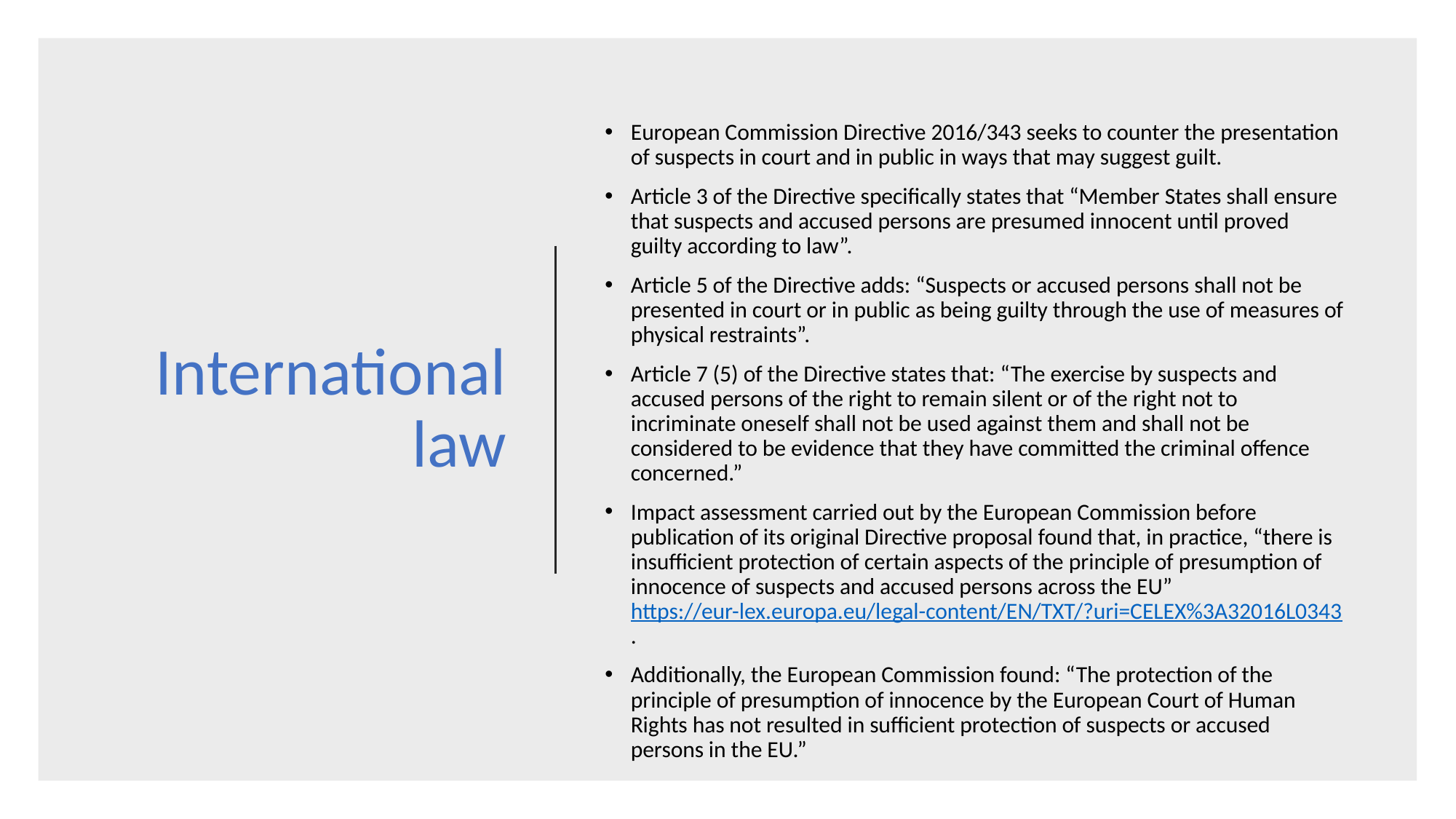

European Commission Directive 2016/343 seeks to counter the presentation of suspects in court and in public in ways that may suggest guilt.
Article 3 of the Directive specifically states that “Member States shall ensure that suspects and accused persons are presumed innocent until proved guilty according to law”.
Article 5 of the Directive adds: “Suspects or accused persons shall not be presented in court or in public as being guilty through the use of measures of physical restraints”.
Article 7 (5) of the Directive states that: “The exercise by suspects and accused persons of the right to remain silent or of the right not to incriminate oneself shall not be used against them and shall not be considered to be evidence that they have committed the criminal offence concerned.”
Impact assessment carried out by the European Commission before publication of its original Directive proposal found that, in practice, “there is insufficient protection of certain aspects of the principle of presumption of innocence of suspects and accused persons across the EU” https://eur-lex.europa.eu/legal-content/EN/TXT/?uri=CELEX%3A32016L0343.
Additionally, the European Commission found: “The protection of the principle of presumption of innocence by the European Court of Human Rights has not resulted in sufficient protection of suspects or accused persons in the EU.”

# International law